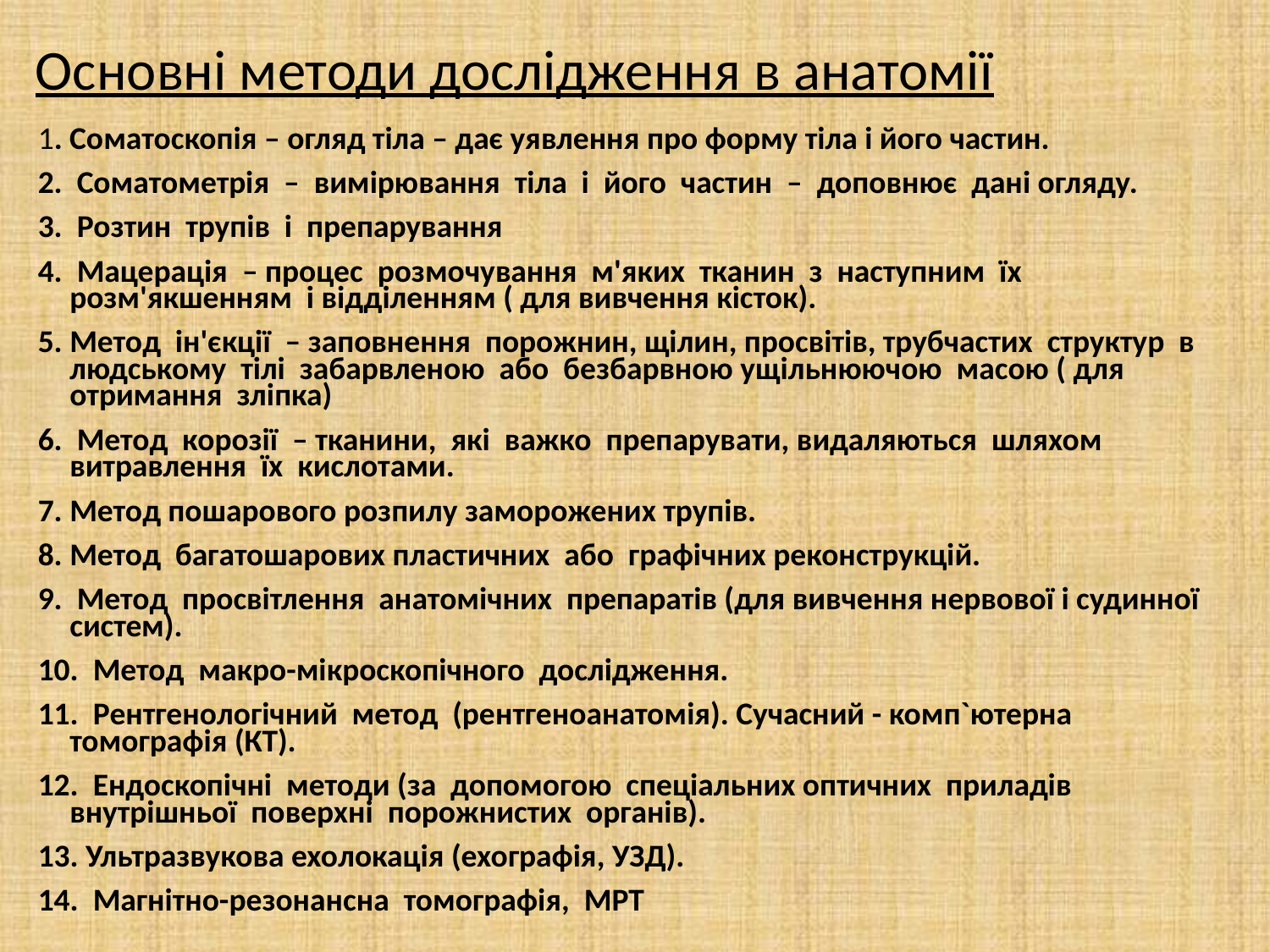

# Основні методи дослідження в анатомії
1. Соматоскопія – огляд тіла – дає уявлення про форму тіла і його частин.
2.  Соматометрія  –  вимірювання  тіла  і  його  частин  –  доповнює  дані огляду.
3.  Розтин  трупів  і  препарування
4.  Мацерація  – процес  розмочування  м'яких  тканин  з  наступним  їх  розм'якшенням  і відділенням ( для вивчення кісток).
5. Метод  ін'єкції  – заповнення  порожнин, щілин, просвітів, трубчастих  структур  в  людському  тілі  забарвленою  або  безбарвною ущільнюючою  масою ( для  отримання  зліпка)
6.  Метод  корозії  – тканини,  які  важко  препарувати, видаляються  шляхом  витравлення  їх  кислотами.
7. Метод пошарового розпилу заморожених трупів.
8. Метод  багатошарових пластичних  або  графічних реконструкцій.
9.  Метод  просвітлення  анатомічних  препаратів (для вивчення нервової і судинної систем).
10.  Метод  макро-мікроскопічного  дослідження.
11.  Рентгенологічний  метод  (рентгеноанатомія). Сучасний - комп`ютерна томографія (КТ).
12.  Ендоскопічні  методи (за  допомогою  спеціальних оптичних  приладів  внутрішньої  поверхні  порожнистих  органів).
13. Ультразвукова ехолокація (ехографія, УЗД).
14.  Магнітно-резонансна  томографія,  МРТ